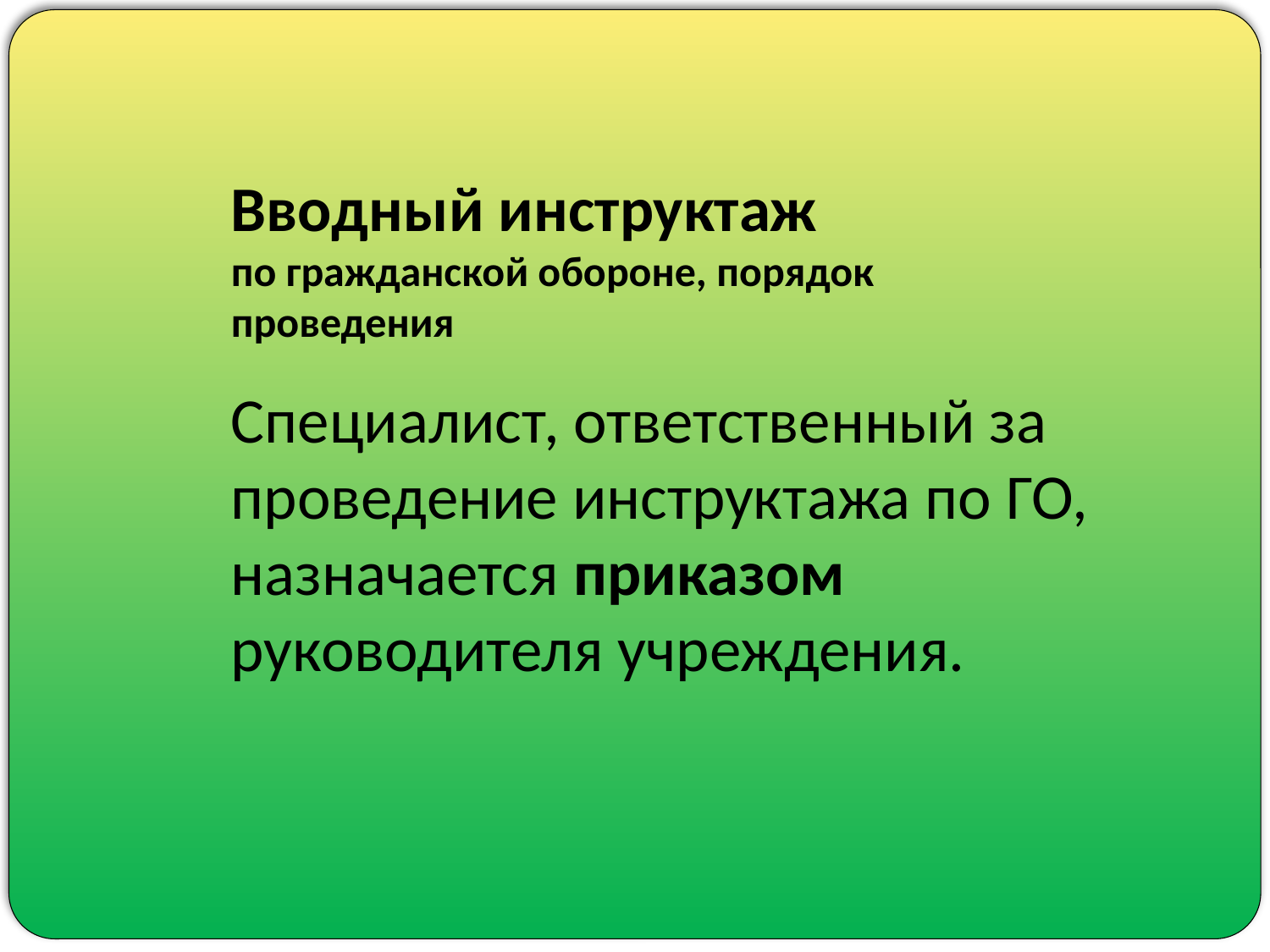

Вводный инструктаж
по гражданской обороне, порядок проведения

Специалист, ответственный за проведение инструктажа по ГО, назначается приказом руководителя учреждения.